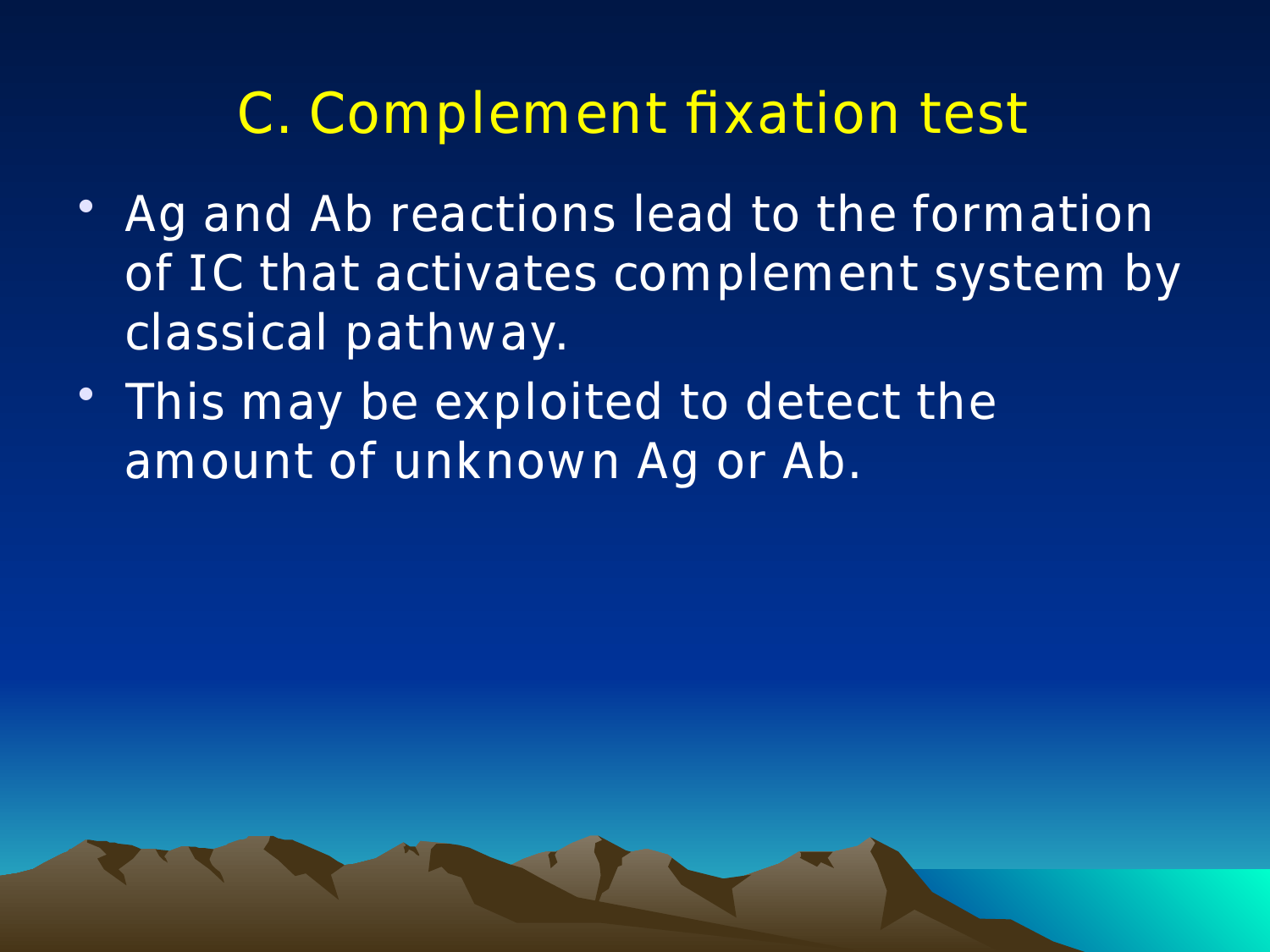

# C. Complement fixation test
Ag and Ab reactions lead to the formation of IC that activates complement system by classical pathway.
This may be exploited to detect the amount of unknown Ag or Ab.